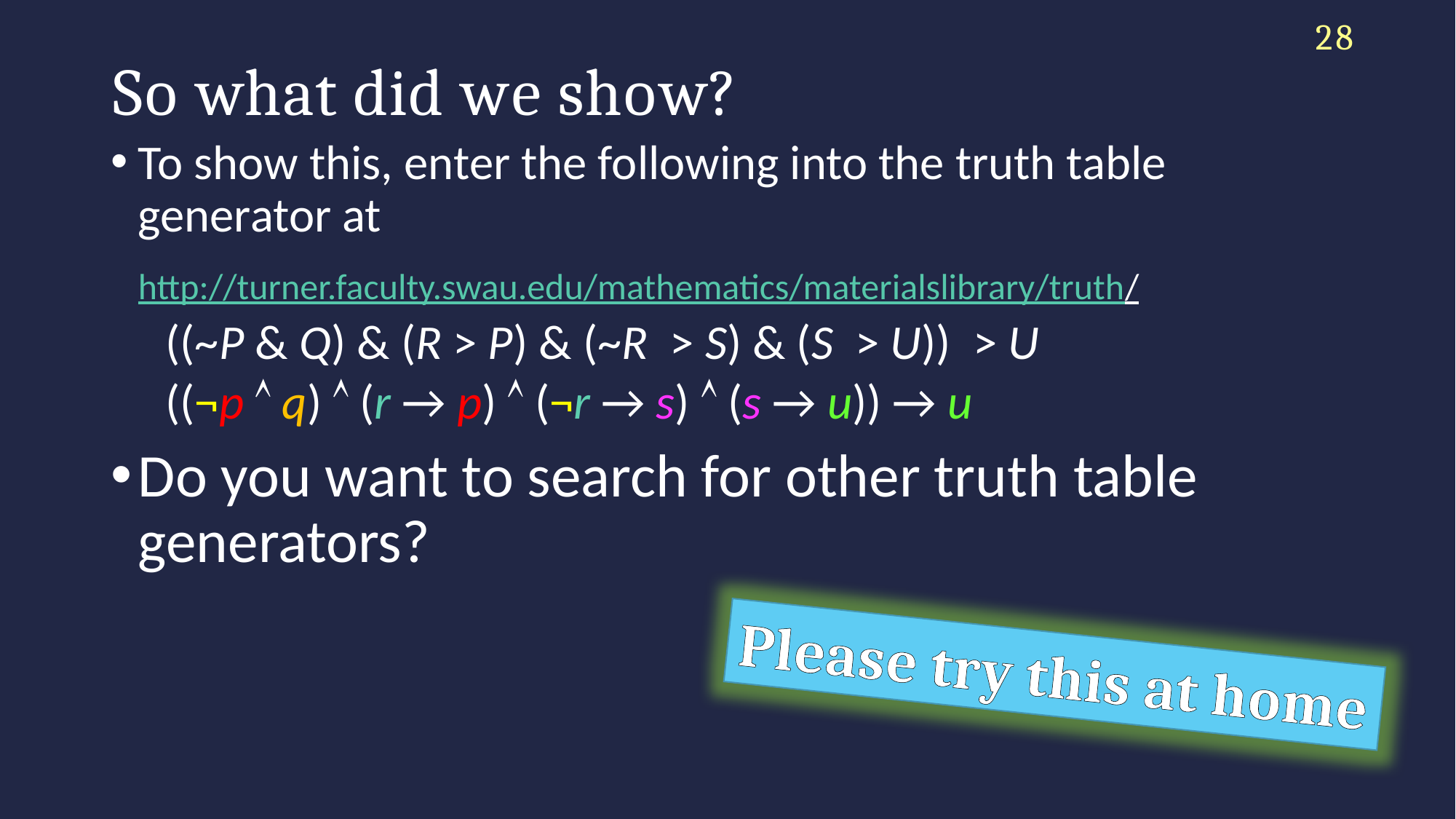

28
# So what did we show?
To show this, enter the following into the truth table generator at
	http://turner.faculty.swau.edu/mathematics/materialslibrary/truth/
((~P & Q) & (R > P) & (~R  > S) & (S  > U))  > U
((¬p ∧ q) ∧ (r → p) ∧ (¬r → s) ∧ (s → u)) → u
Do you want to search for other truth table generators?

Please try this at home